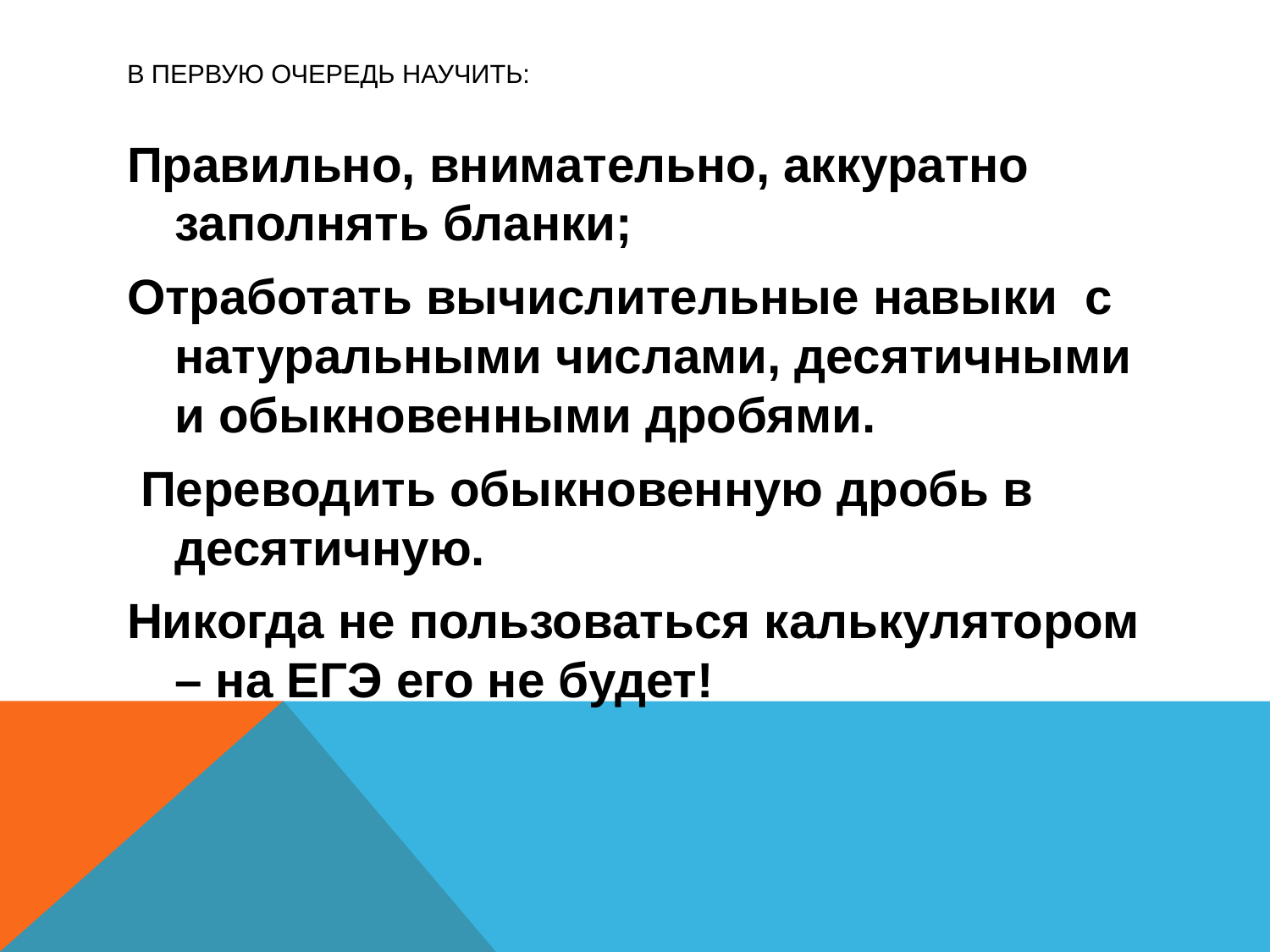

# В первую очередь научить:
Правильно, внимательно, аккуратно заполнять бланки;
Отработать вычислительные навыки  с натуральными числами, десятичными и обыкновенными дробями.
 Переводить обыкновенную дробь в десятичную.
Никогда не пользоваться калькулятором – на ЕГЭ его не будет!